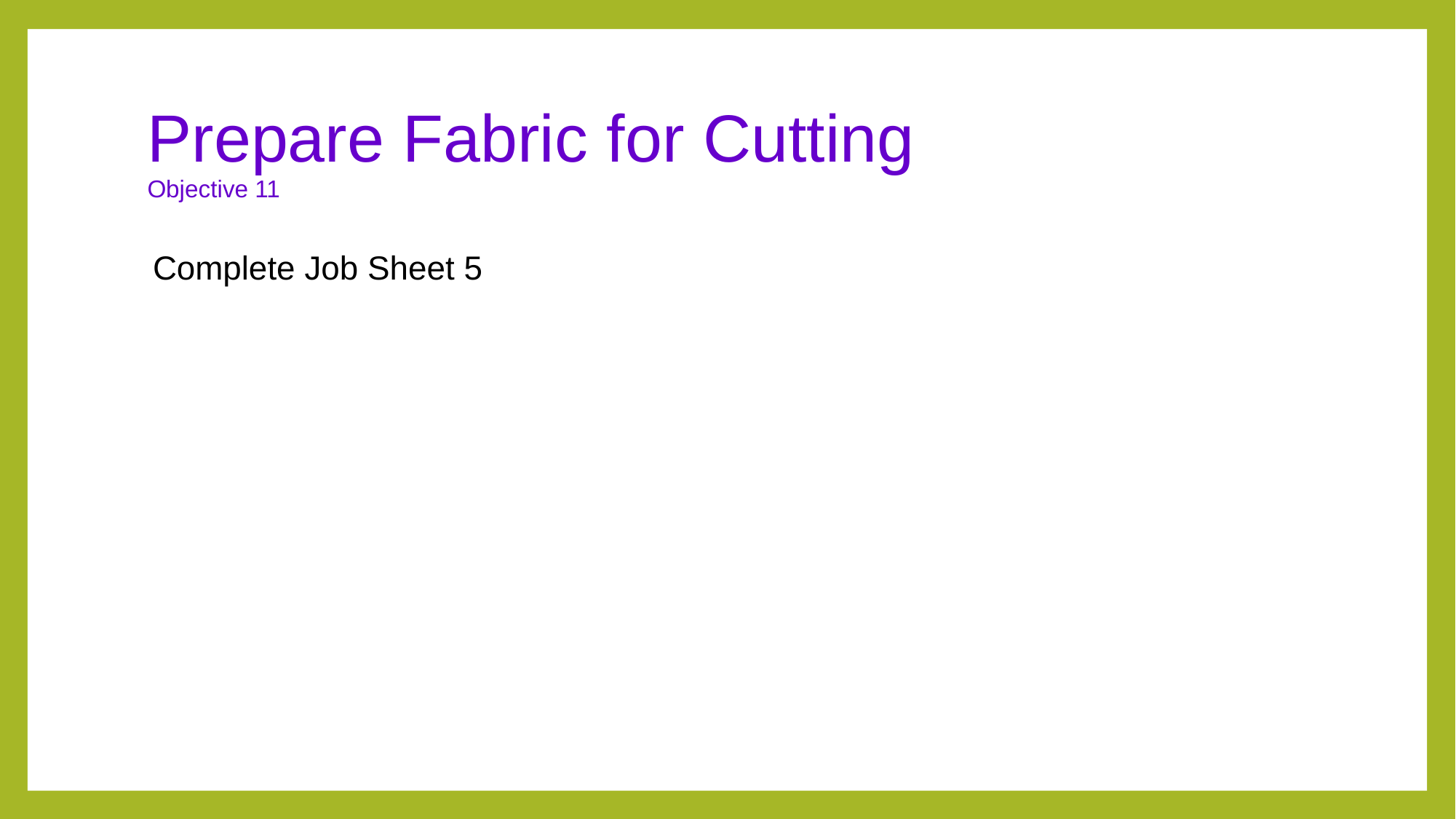

# Prepare Fabric for Cutting Objective 11
Complete Job Sheet 5